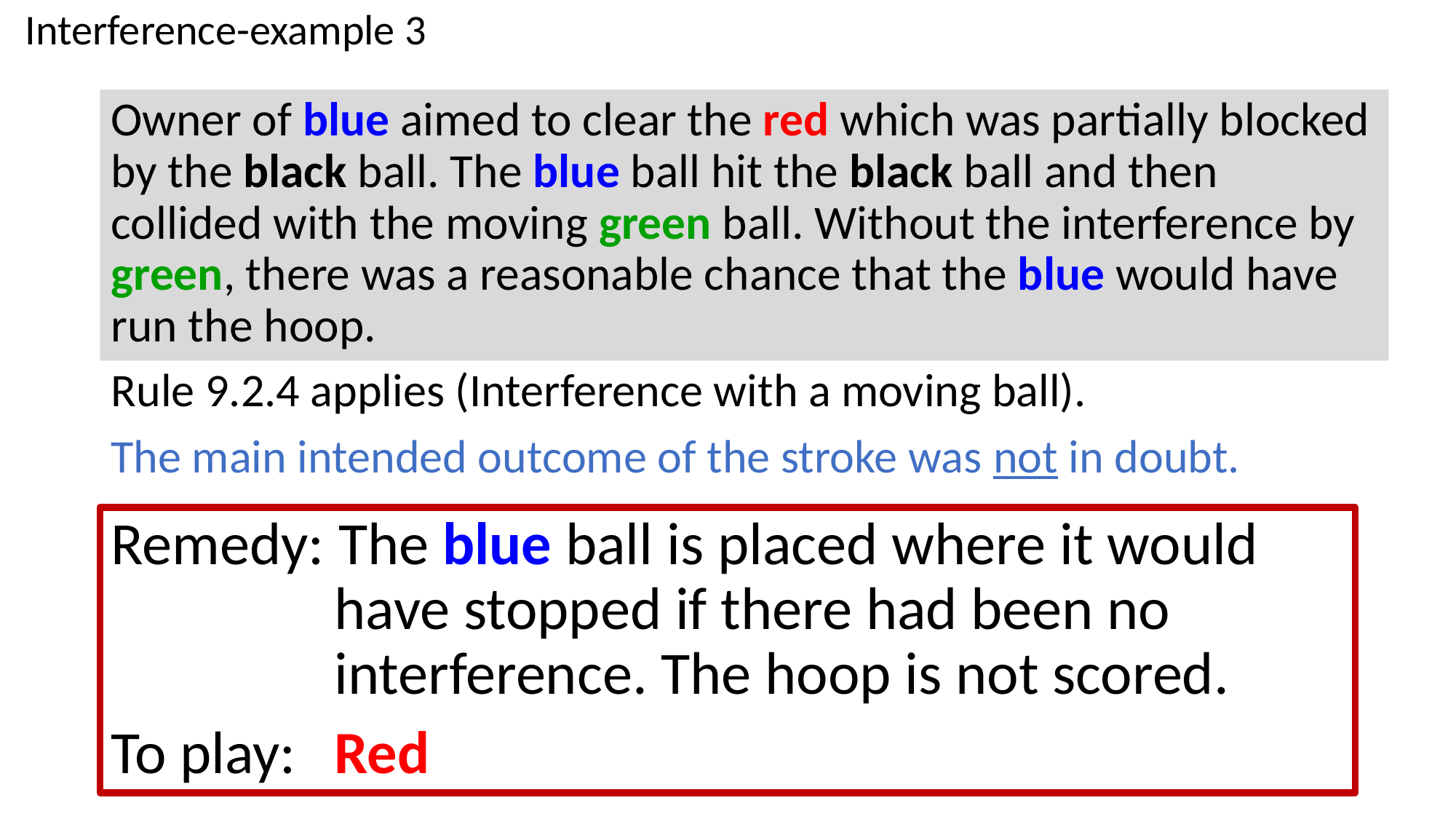

Interference-example 3
Owner of blue aimed to clear the red which was partially blocked by the black ball. The blue ball hit the black ball and then collided with the moving green ball. Without the interference by green, there was a reasonable chance that the blue would have run the hoop.

Rule 9.2.4 applies (Interference with a moving ball).
The main intended outcome of the stroke was not in doubt.

Remedy: The blue ball is placed where it would have stopped if there had been no interference. The hoop is not scored.
To play:	Red